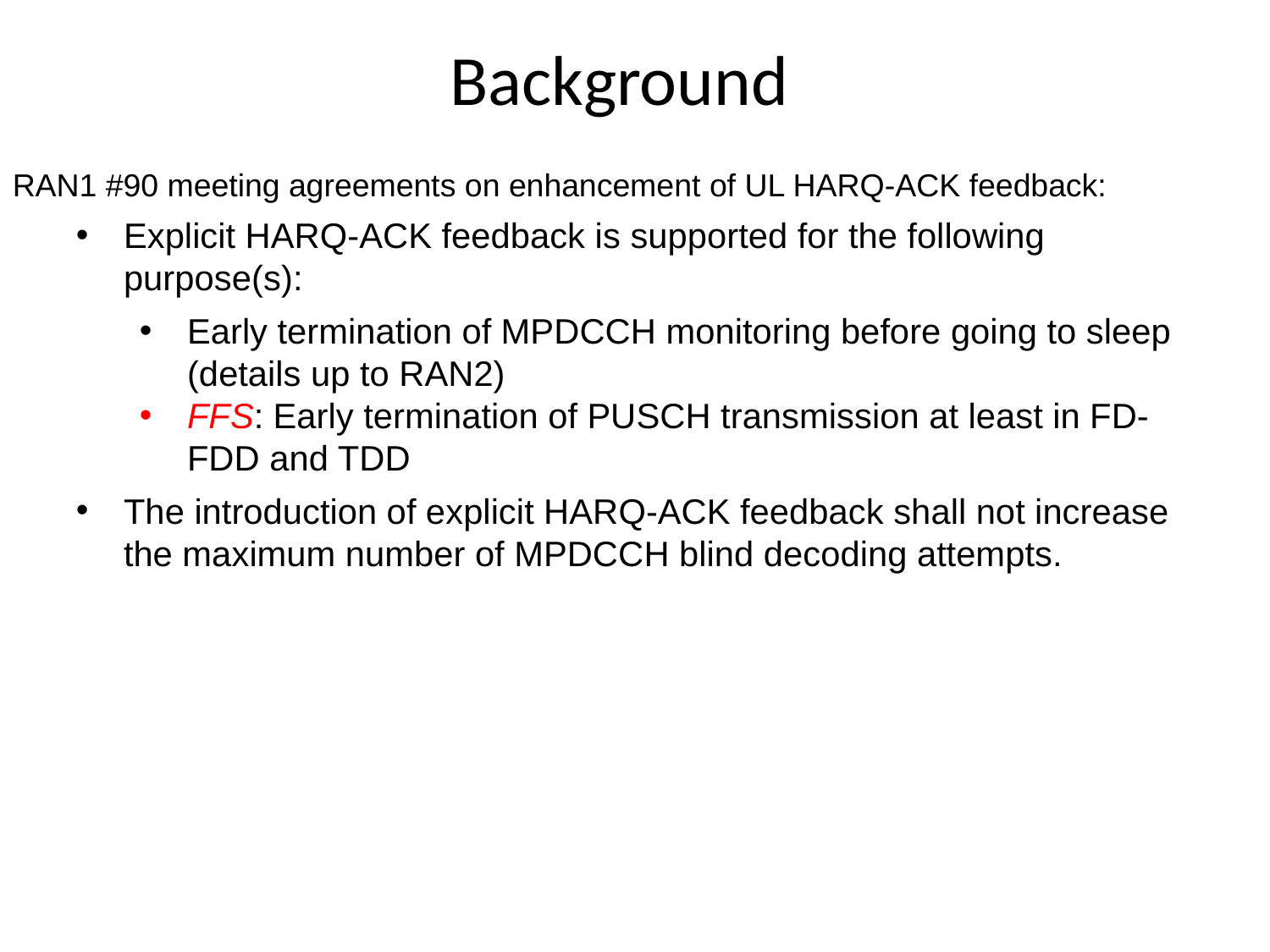

Background
RAN1 #90 meeting agreements on enhancement of UL HARQ-ACK feedback:
Explicit HARQ-ACK feedback is supported for the following purpose(s):
Early termination of MPDCCH monitoring before going to sleep (details up to RAN2)
FFS: Early termination of PUSCH transmission at least in FD-FDD and TDD
The introduction of explicit HARQ-ACK feedback shall not increase the maximum number of MPDCCH blind decoding attempts.